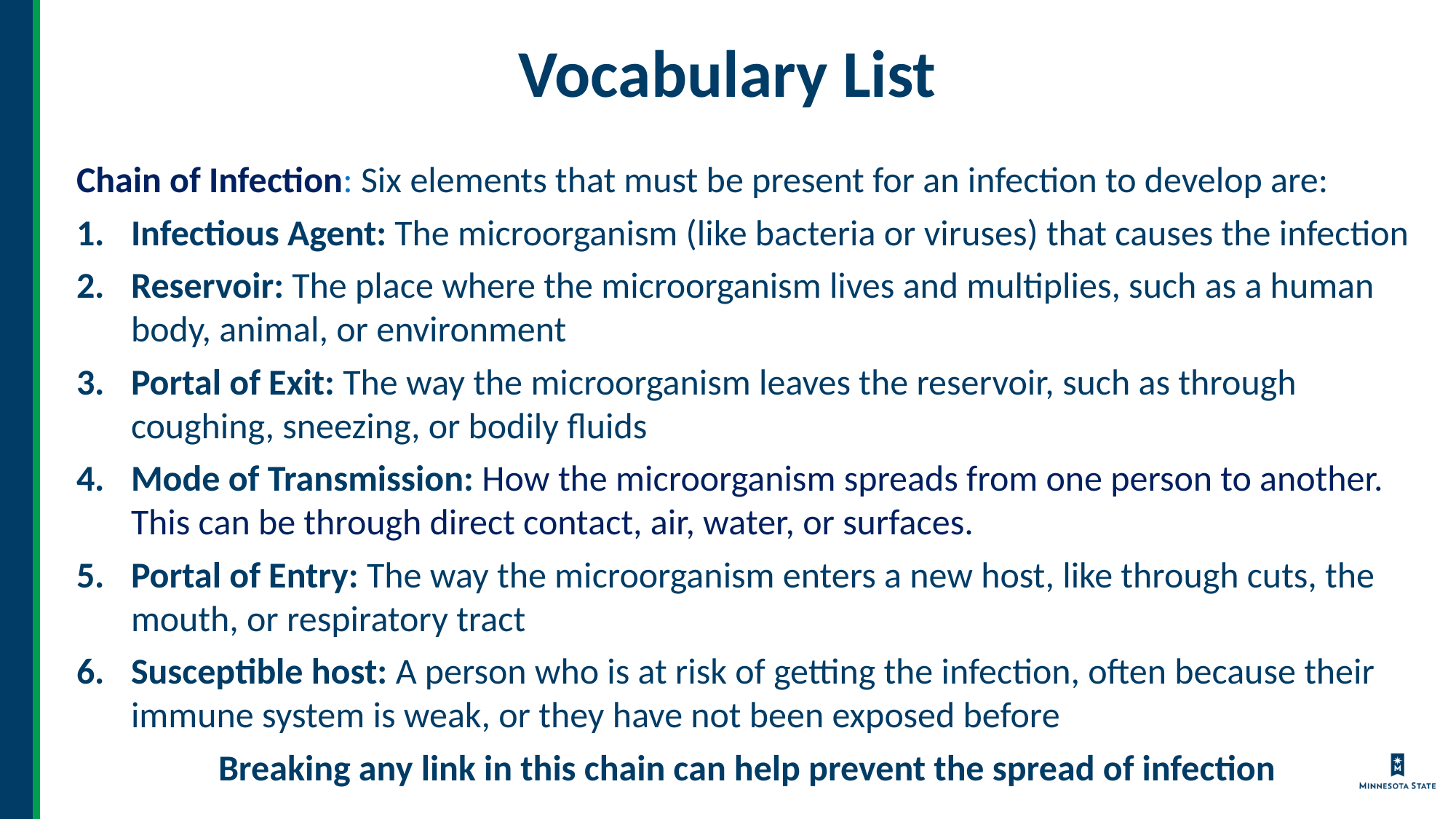

# Vocabulary List
Chain of Infection: Six elements that must be present for an infection to develop are:
Infectious Agent: The microorganism (like bacteria or viruses) that causes the infection
Reservoir: The place where the microorganism lives and multiplies, such as a human body, animal, or environment
Portal of Exit: The way the microorganism leaves the reservoir, such as through coughing, sneezing, or bodily fluids
Mode of Transmission: How the microorganism spreads from one person to another. This can be through direct contact, air, water, or surfaces.
Portal of Entry: The way the microorganism enters a new host, like through cuts, the mouth, or respiratory tract
Susceptible host: A person who is at risk of getting the infection, often because their immune system is weak, or they have not been exposed before
Breaking any link in this chain can help prevent the spread of infection